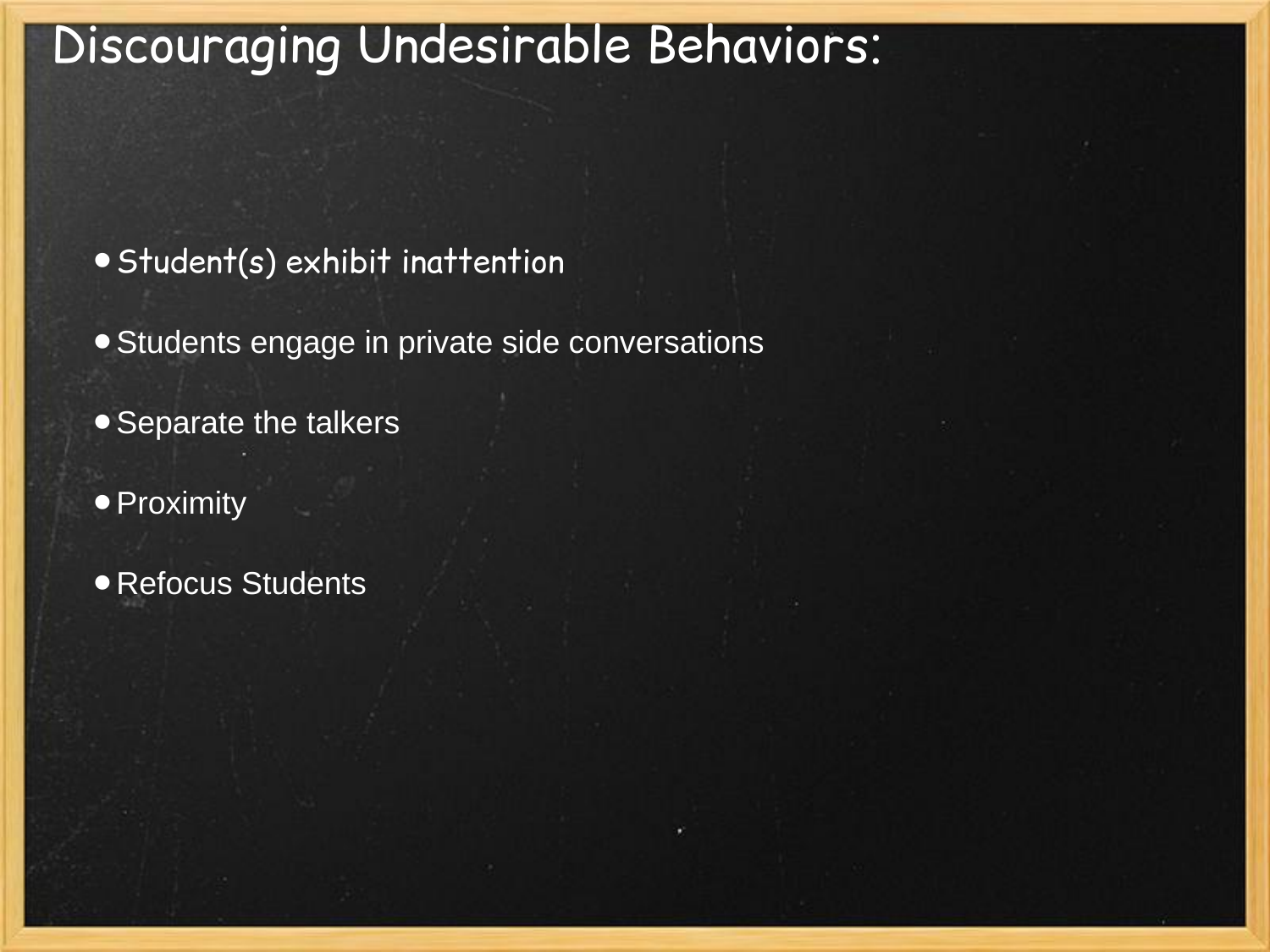

# Discouraging Undesirable Behaviors:
Student(s) exhibit inattention

Students engage in private side conversations

Separate the talkers

Proximity

Refocus Students